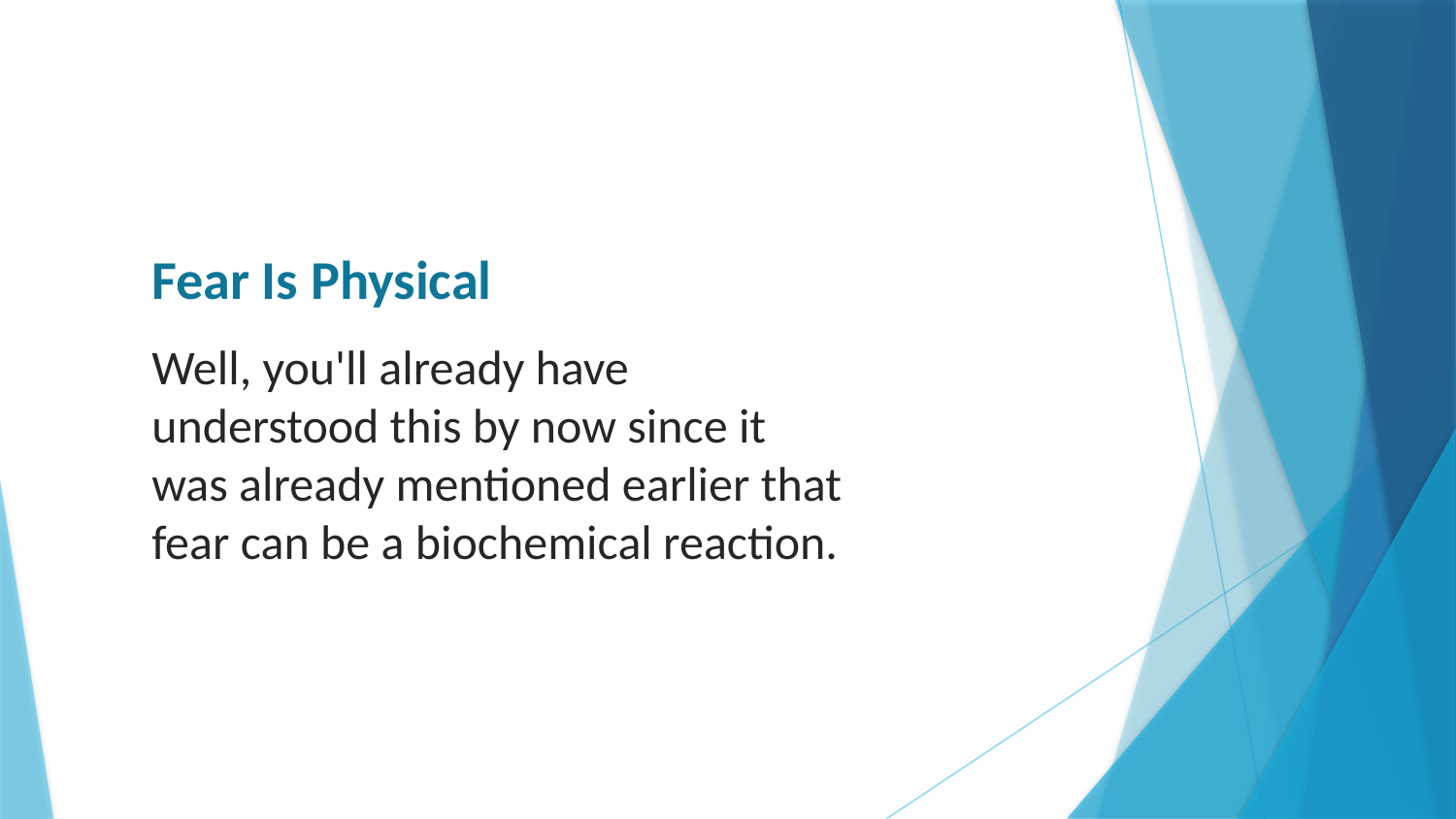

# Fear Is Physical
Well, you'll already have understood this by now since it was already mentioned earlier that fear can be a biochemical reaction.